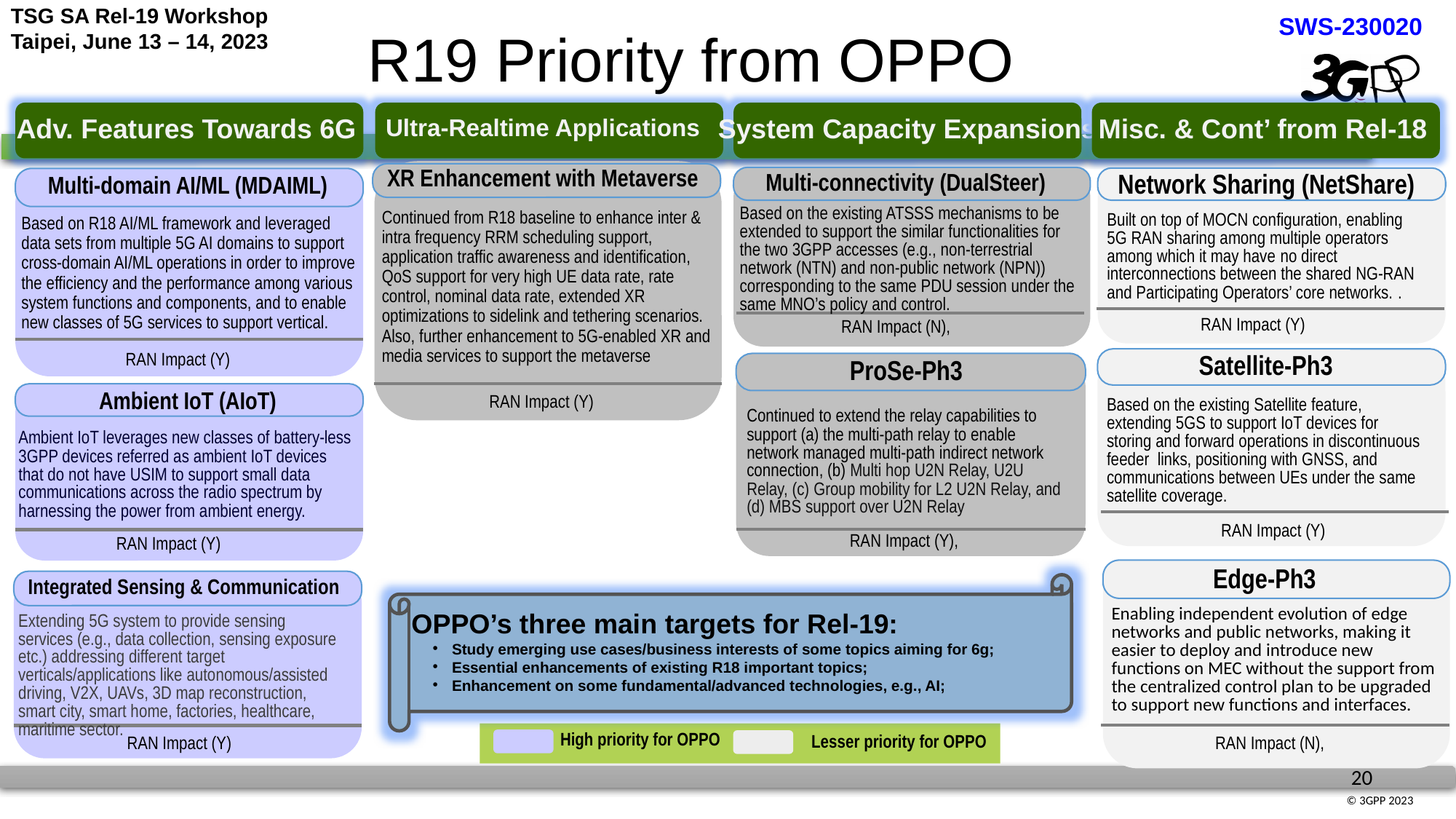

# R19 Priority from OPPO

Misc. & Cont’ from Rel-18
Ultra-Realtime Applications
Adv. Features Towards 6G
System Capacity Expansions
XR Enhancement with Metaverse

Multi-domain AI/ML (MDAIML)

Multi-connectivity (DualSteer)
Network Sharing (NetShare)
Based on the existing ATSSS mechanisms to be extended to support the similar functionalities for the two 3GPP accesses (e.g., non-terrestrial network (NTN) and non-public network (NPN)) corresponding to the same PDU session under the same MNO’s policy and control.
Continued from R18 baseline to enhance inter & intra frequency RRM scheduling support, application traffic awareness and identification, QoS support for very high UE data rate, rate control, nominal data rate, extended XR optimizations to sidelink and tethering scenarios.  Also, further enhancement to 5G-enabled XR and media services to support the metaverse

Built on top of MOCN configuration, enabling 5G RAN sharing among multiple operators among which it may have no direct interconnections between the shared NG-RAN and Participating Operators’ core networks. .
Based on R18 AI/ML framework and leveraged data sets from multiple 5G AI domains to support cross-domain AI/ML operations in order to improve the efficiency and the performance among various system functions and components, and to enable new classes of 5G services to support vertical.
RAN Impact (Y)
RAN Impact (N),
RAN Impact (Y)

Satellite-Ph3
ProSe-Ph3
Ambient IoT (AIoT)

RAN Impact (Y)
Based on the existing Satellite feature, extending 5GS to support IoT devices for storing and forward operations in discontinuous feeder  links, positioning with GNSS, and communications between UEs under the same satellite coverage.
Continued to extend the relay capabilities to support (a) the multi-path relay to enable network managed multi-path indirect network connection, (b) Multi hop U2N Relay, U2U Relay, (c) Group mobility for L2 U2N Relay, and (d) MBS support over U2N Relay
Ambient IoT leverages new classes of battery-less 3GPP devices referred as ambient IoT devices that do not have USIM to support small data communications across the radio spectrum by harnessing the power from ambient energy.
RAN Impact (Y)
RAN Impact (Y),
RAN Impact (Y)

Integrated Sensing & Communication
Edge-Ph3

Enabling independent evolution of edge networks and public networks, making it easier to deploy and introduce new functions on MEC without the support from the centralized control plan to be upgraded to support new functions and interfaces.
OPPO’s three main targets for Rel-19:
Study emerging use cases/business interests of some topics aiming for 6g;
Essential enhancements of existing R18 important topics;
Enhancement on some fundamental/advanced technologies, e.g., AI;
Extending 5G system to provide sensing services (e.g., data collection, sensing exposure etc.) addressing different target verticals/applications like autonomous/assisted driving, V2X, UAVs, 3D map reconstruction, smart city, smart home, factories, healthcare, maritime sector.
High priority for OPPO

Lesser priority for OPPO
RAN Impact (Y)
RAN Impact (N),